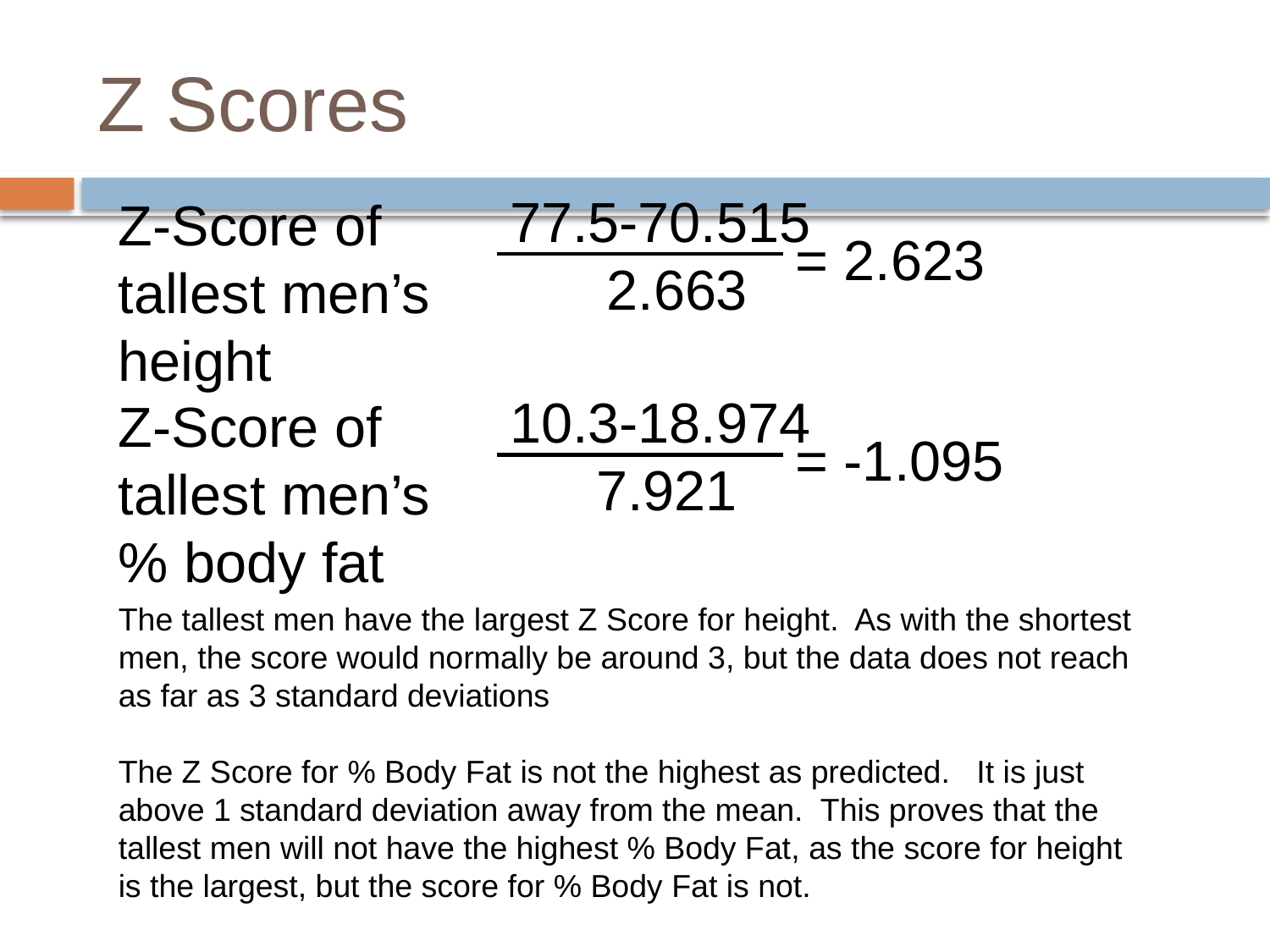

# Z Scores
77.5-70.515
2.663

= 2.623
Z-Score of tallest men’s height
10.3-18.974
7.921

= -1.095
Z-Score of tallest men’s % body fat
The tallest men have the largest Z Score for height.  As with the shortest men, the score would normally be around 3, but the data does not reach as far as 3 standard deviations

The Z Score for % Body Fat is not the highest as predicted.   It is just above 1 standard deviation away from the mean.  This proves that the tallest men will not have the highest % Body Fat, as the score for height is the largest, but the score for % Body Fat is not.